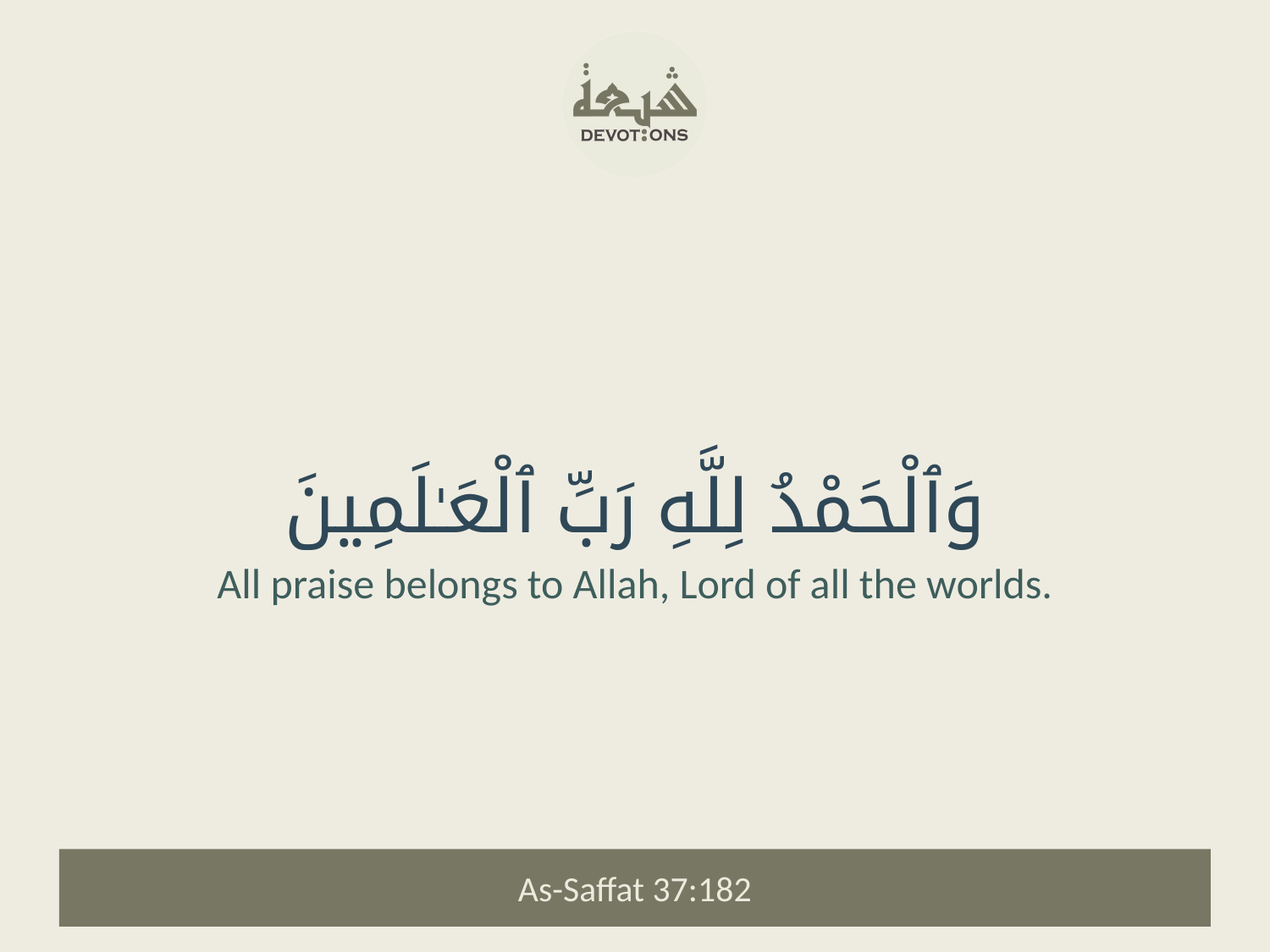

وَٱلْحَمْدُ لِلَّهِ رَبِّ ٱلْعَـٰلَمِينَ
All praise belongs to Allah, Lord of all the worlds.
As-Saffat 37:182